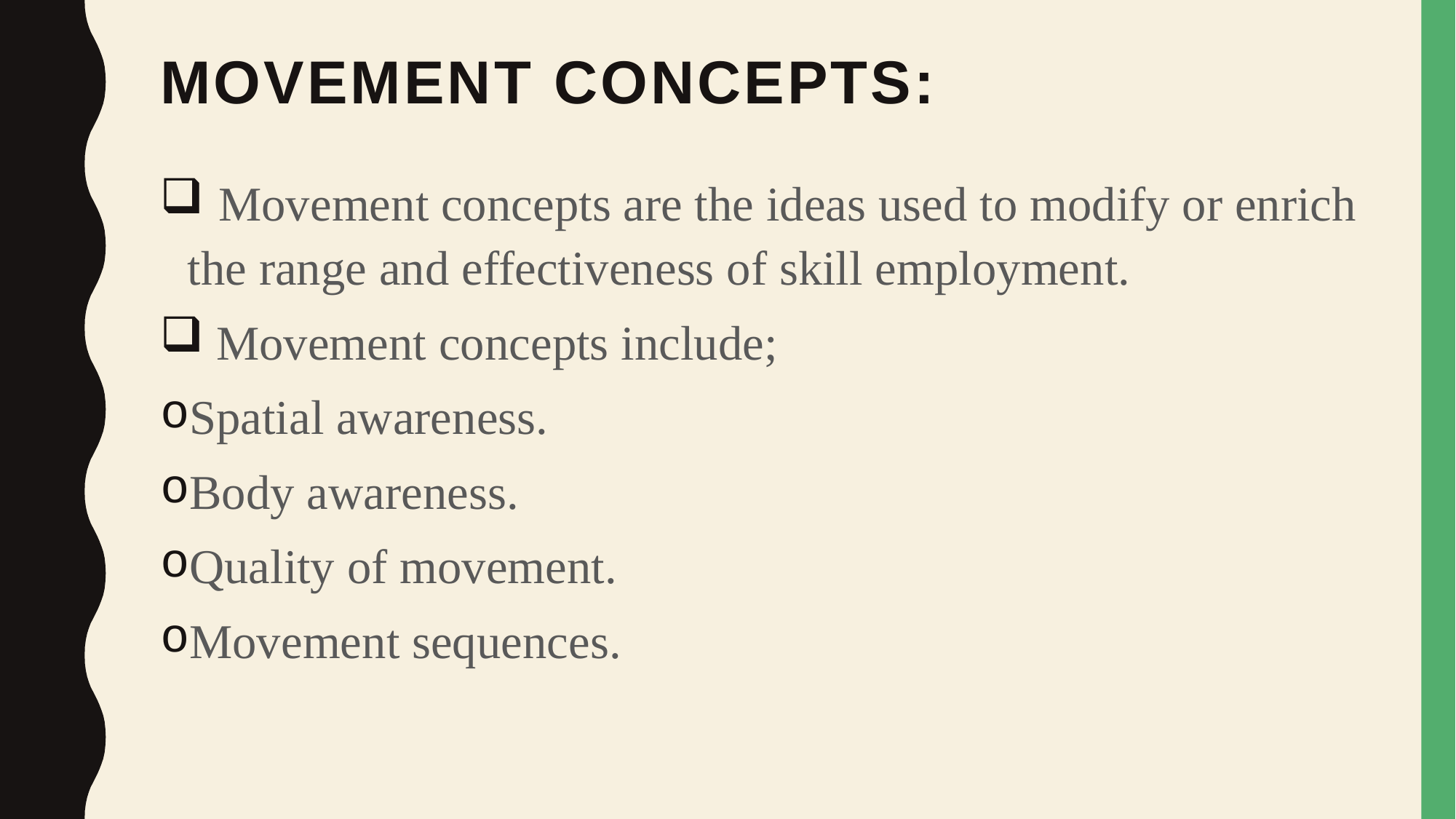

# MOVEMENT CONCEPTS:
 Movement concepts are the ideas used to modify or enrich the range and effectiveness of skill employment.
 Movement concepts include;
Spatial awareness.
Body awareness.
Quality of movement.
Movement sequences.